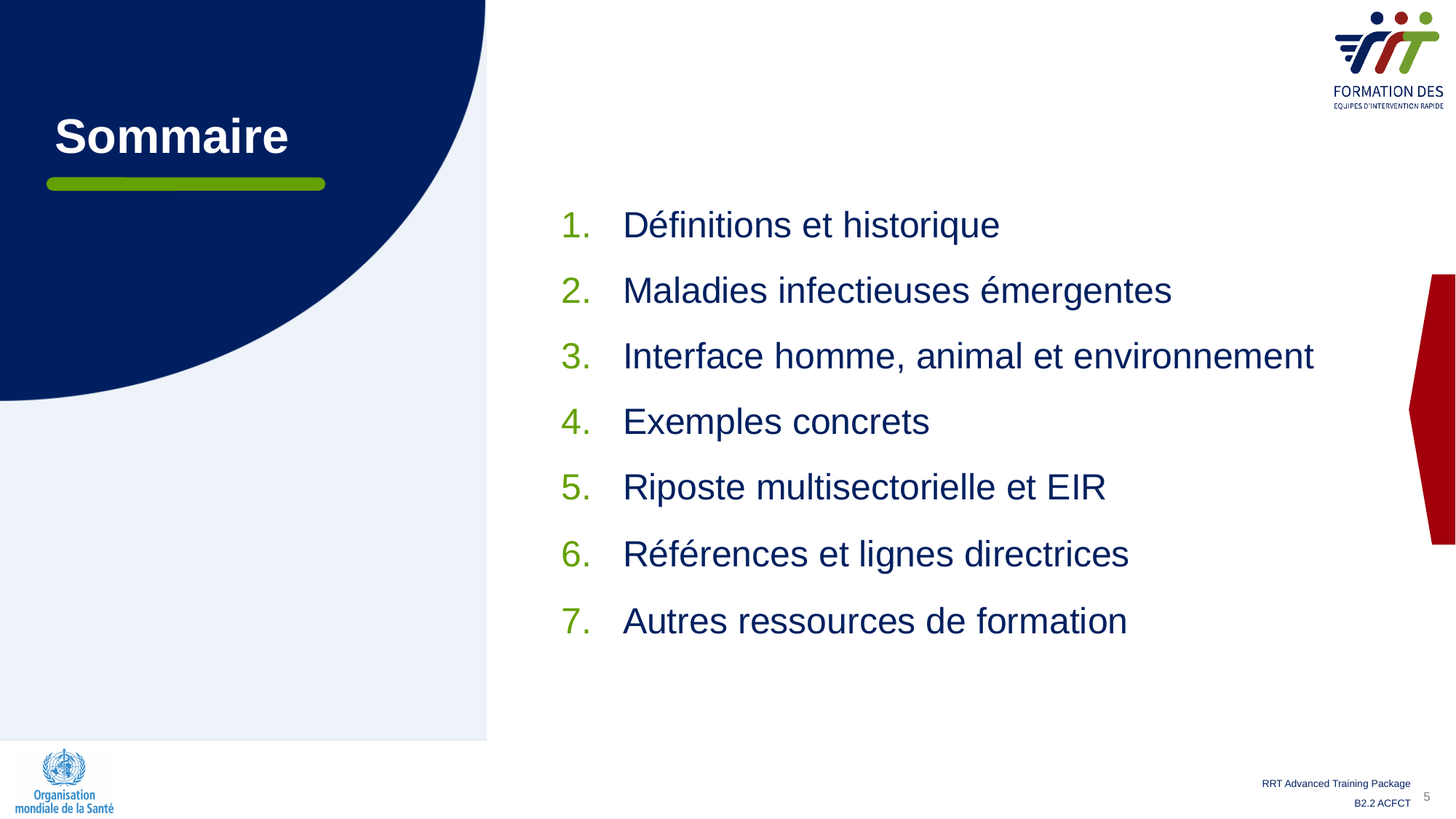

Sommaire
Définitions et historique
Maladies infectieuses émergentes
Interface homme, animal et environnement
Exemples concrets
Riposte multisectorielle et EIR
Références et lignes directrices
Autres ressources de formation